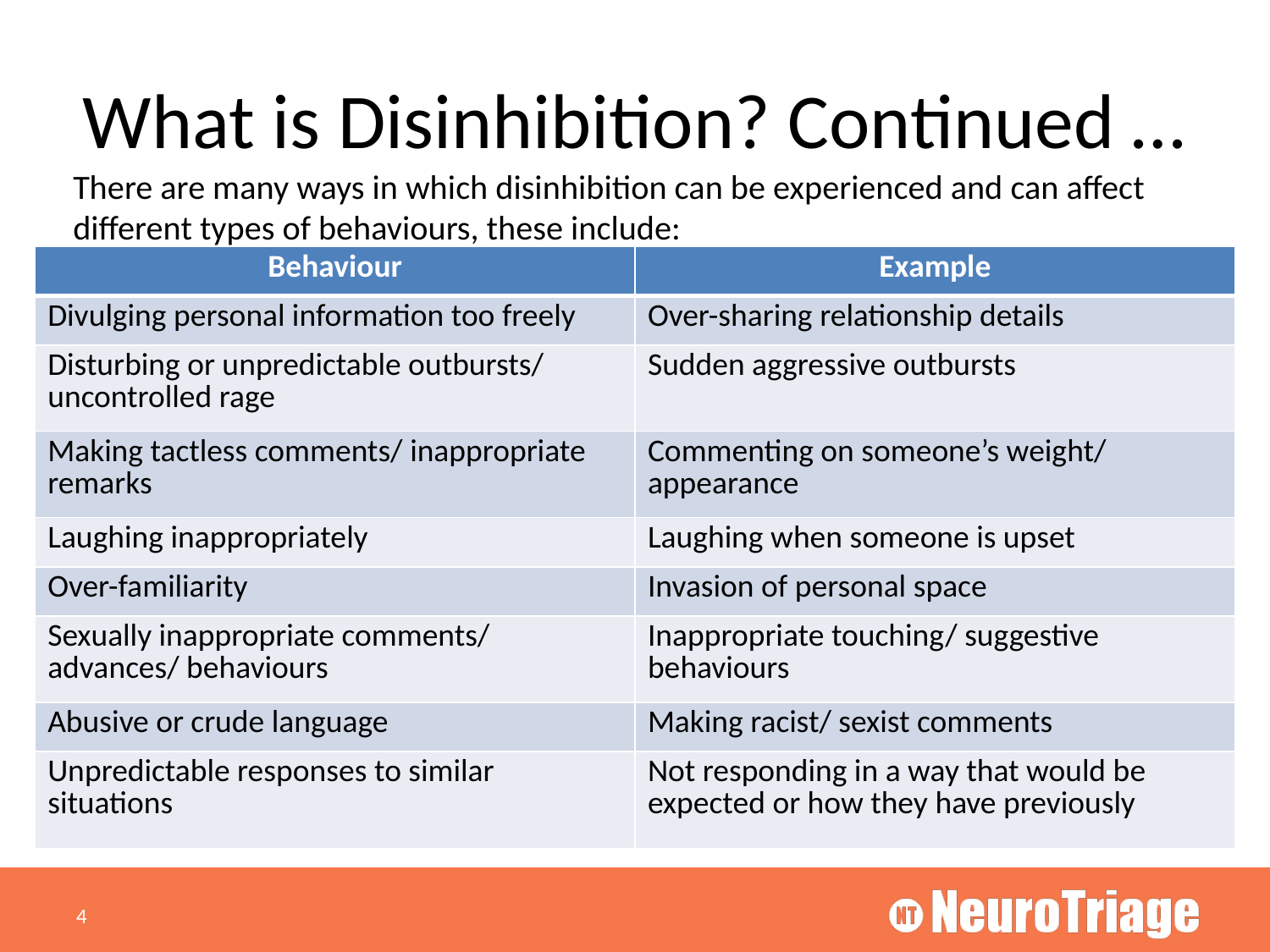

# What is Disinhibition? Continued …
There are many ways in which disinhibition can be experienced and can affect different types of behaviours, these include:

| Behaviour | Example |
| --- | --- |
| Divulging personal information too freely | Over-sharing relationship details |
| Disturbing or unpredictable outbursts/ uncontrolled rage | Sudden aggressive outbursts |
| Making tactless comments/ inappropriate remarks | Commenting on someone’s weight/ appearance |
| Laughing inappropriately | Laughing when someone is upset |
| Over-familiarity | Invasion of personal space |
| Sexually inappropriate comments/ advances/ behaviours | Inappropriate touching/ suggestive behaviours |
| Abusive or crude language | Making racist/ sexist comments |
| Unpredictable responses to similar situations | Not responding in a way that would be expected or how they have previously |
4